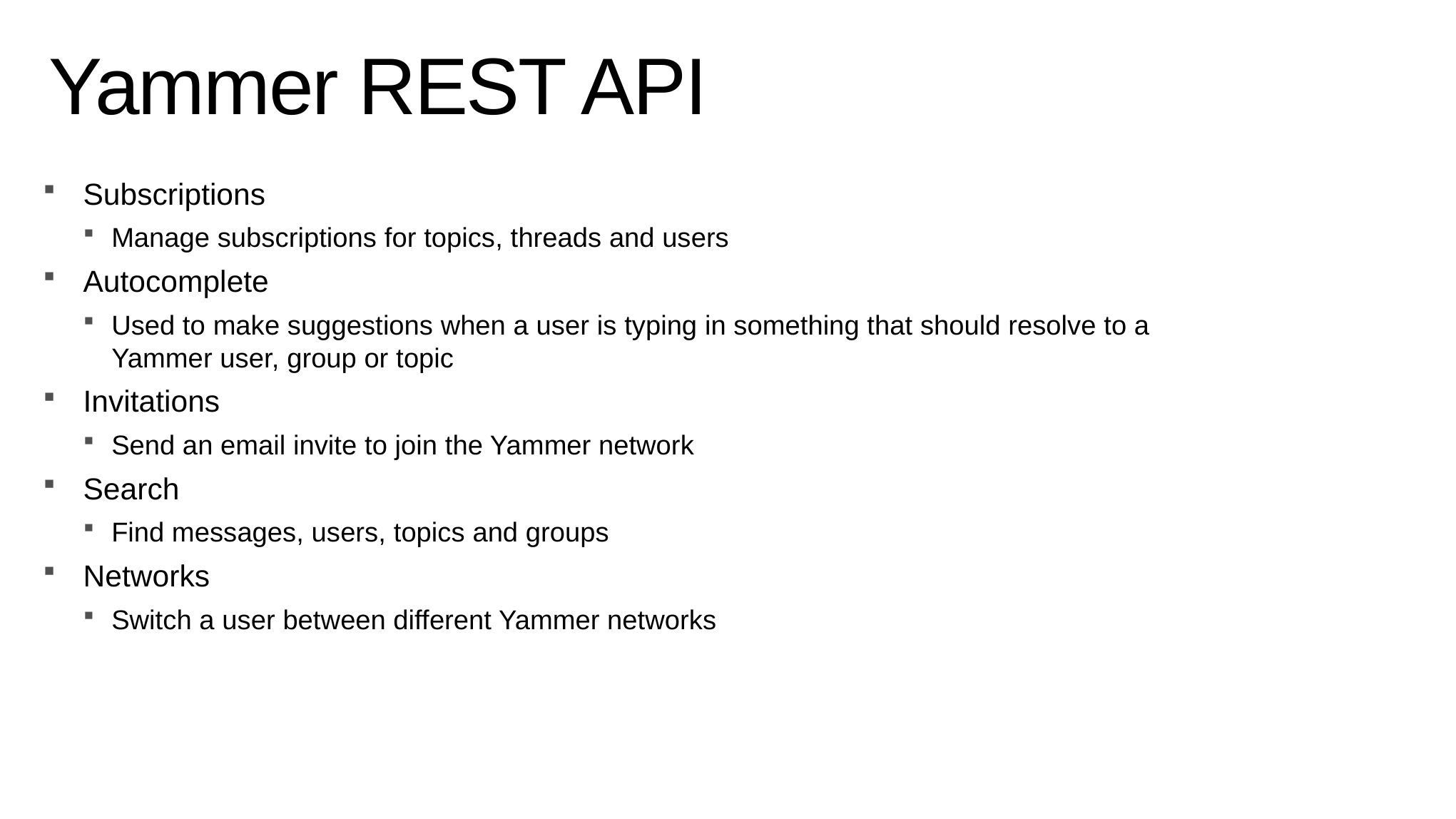

# Yammer REST API
Subscriptions
Manage subscriptions for topics, threads and users
Autocomplete
Used to make suggestions when a user is typing in something that should resolve to a Yammer user, group or topic
Invitations
Send an email invite to join the Yammer network
Search
Find messages, users, topics and groups
Networks
Switch a user between different Yammer networks